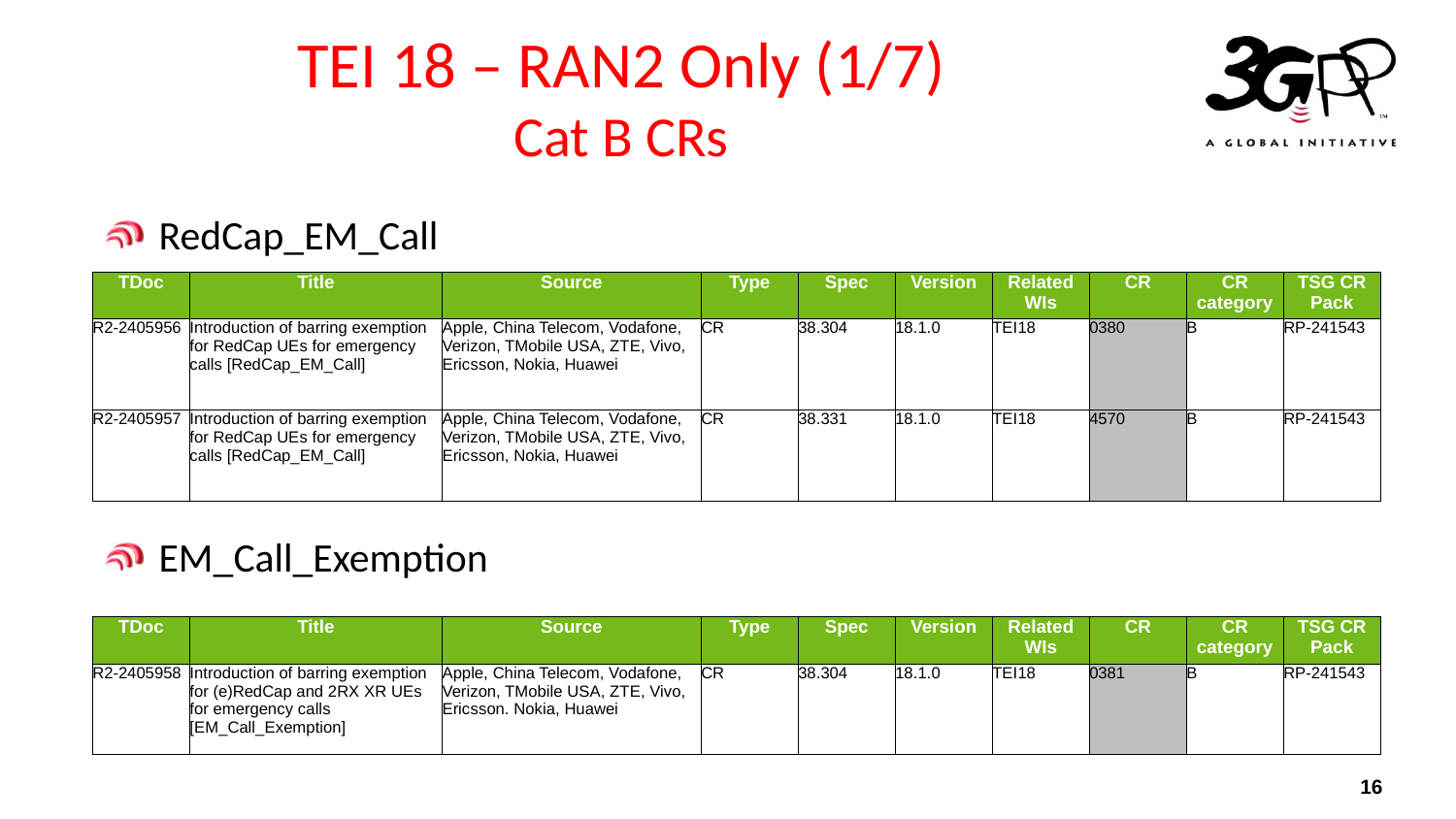

# TEI 18 – RAN2 Only (1/7) Cat B CRs
RedCap_EM_Call

| TDoc | Title | Source | Type | Spec | Version | Related WIs | CR | CR category | TSG CR Pack |
| --- | --- | --- | --- | --- | --- | --- | --- | --- | --- |
| R2-2405956 | Introduction of barring exemption for RedCap UEs for emergency calls [RedCap\_EM\_Call] | Apple, China Telecom, Vodafone, Verizon, TMobile USA, ZTE, Vivo, Ericsson, Nokia, Huawei | CR | 38.304 | 18.1.0 | TEI18 | 0380 | B | RP-241543 |
| R2-2405957 | Introduction of barring exemption for RedCap UEs for emergency calls [RedCap\_EM\_Call] | Apple, China Telecom, Vodafone, Verizon, TMobile USA, ZTE, Vivo, Ericsson, Nokia, Huawei | CR | 38.331 | 18.1.0 | TEI18 | 4570 | B | RP-241543 |
EM_Call_Exemption

| TDoc | Title | Source | Type | Spec | Version | Related WIs | CR | CR category | TSG CR Pack |
| --- | --- | --- | --- | --- | --- | --- | --- | --- | --- |
| R2-2405958 | Introduction of barring exemption for (e)RedCap and 2RX XR UEs for emergency calls [EM\_Call\_Exemption] | Apple, China Telecom, Vodafone, Verizon, TMobile USA, ZTE, Vivo, Ericsson. Nokia, Huawei | CR | 38.304 | 18.1.0 | TEI18 | 0381 | B | RP-241543 |